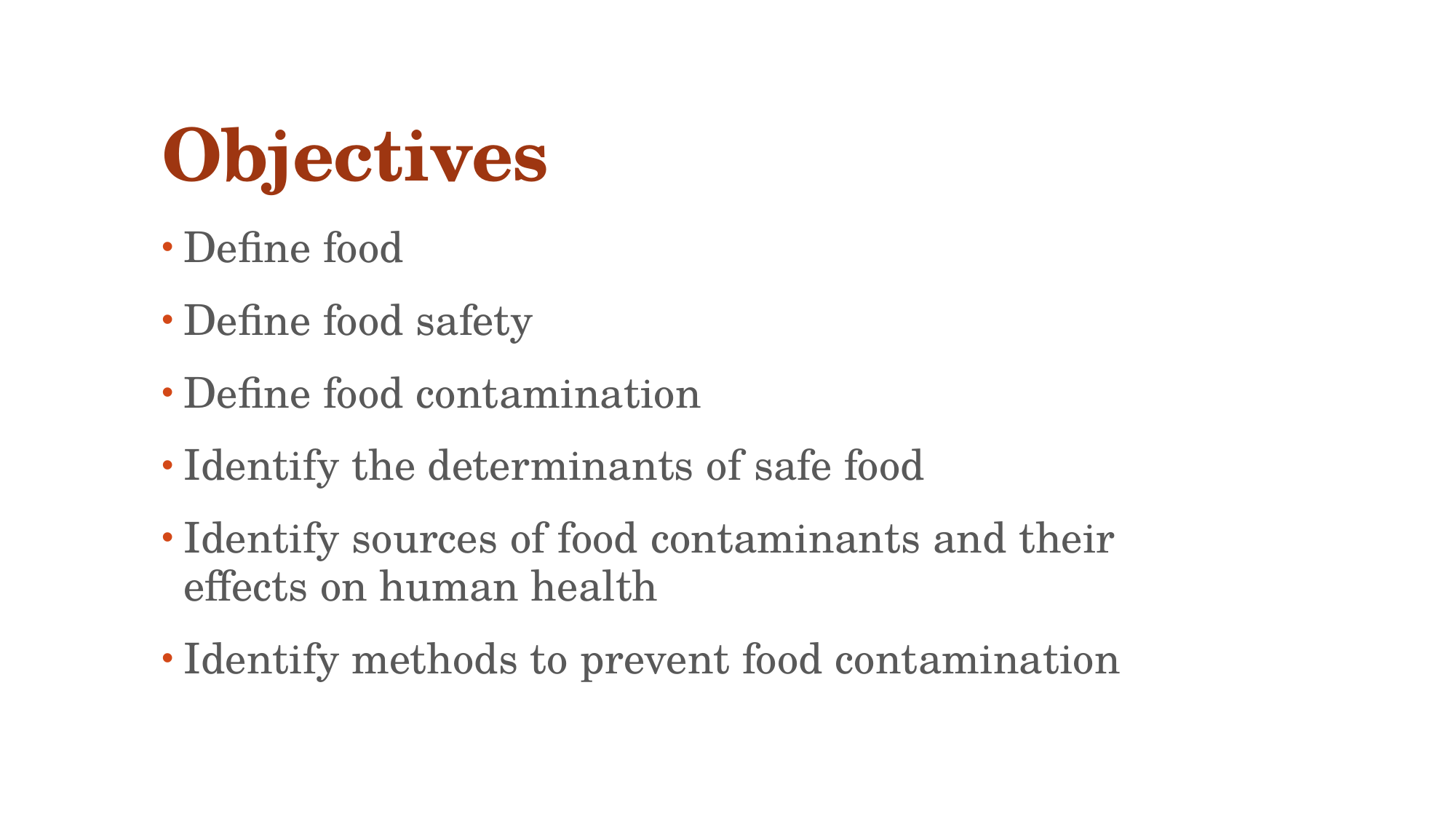

# Objectives
Define food
Define food safety
Define food contamination
Identify the determinants of safe food
Identify sources of food contaminants and their effects on human health
Identify methods to prevent food contamination
Dr. IEcheverry - CHS371 _ 2nd3637